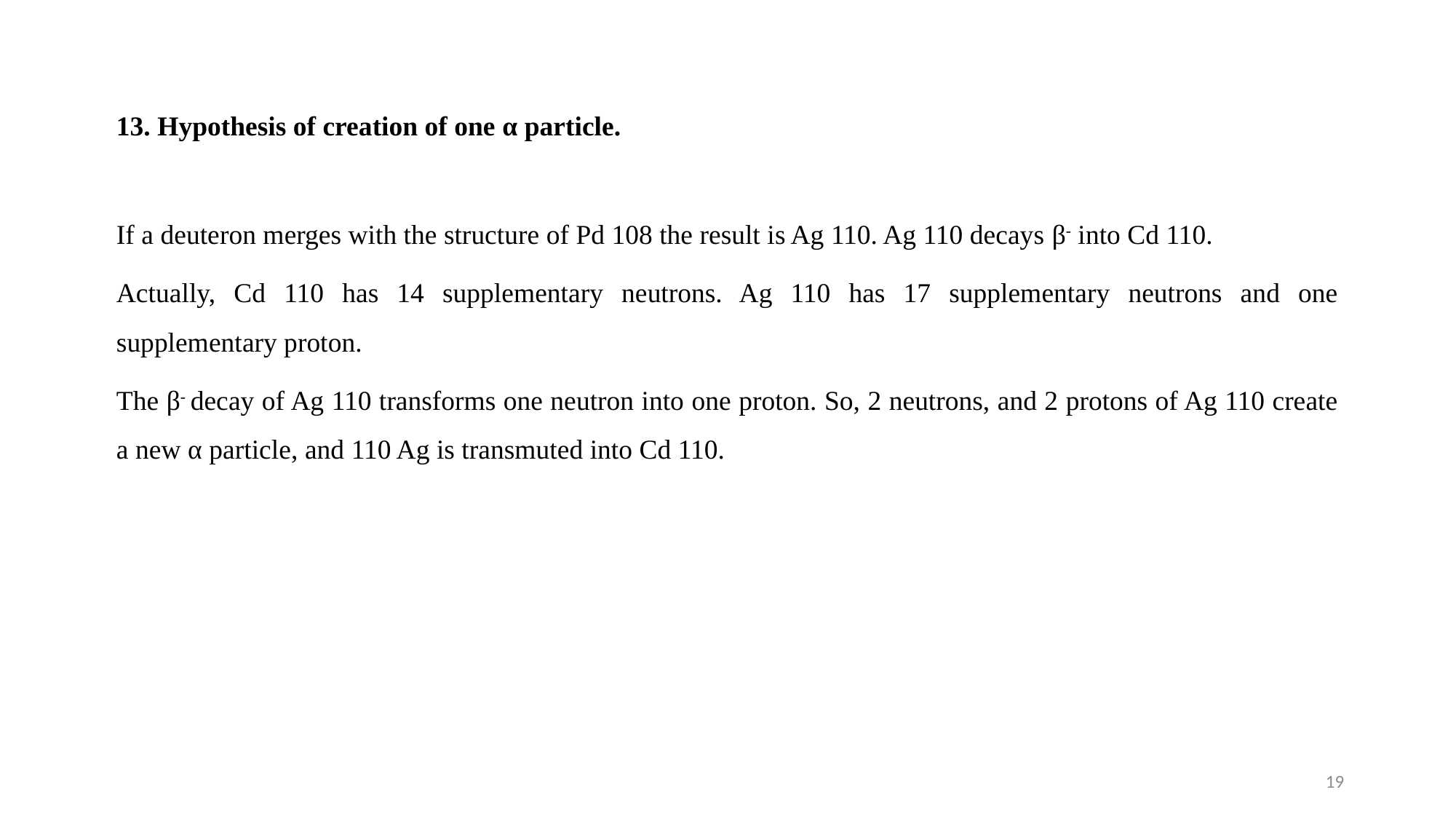

13. Hypothesis of creation of one α particle.

If a deuteron merges with the structure of Pd 108 the result is Ag 110. Ag 110 decays β- into Cd 110.
Actually, Cd 110 has 14 supplementary neutrons. Ag 110 has 17 supplementary neutrons and one supplementary proton.
The β- decay of Ag 110 transforms one neutron into one proton. So, 2 neutrons, and 2 protons of Ag 110 create a new α particle, and 110 Ag is transmuted into Cd 110.

19